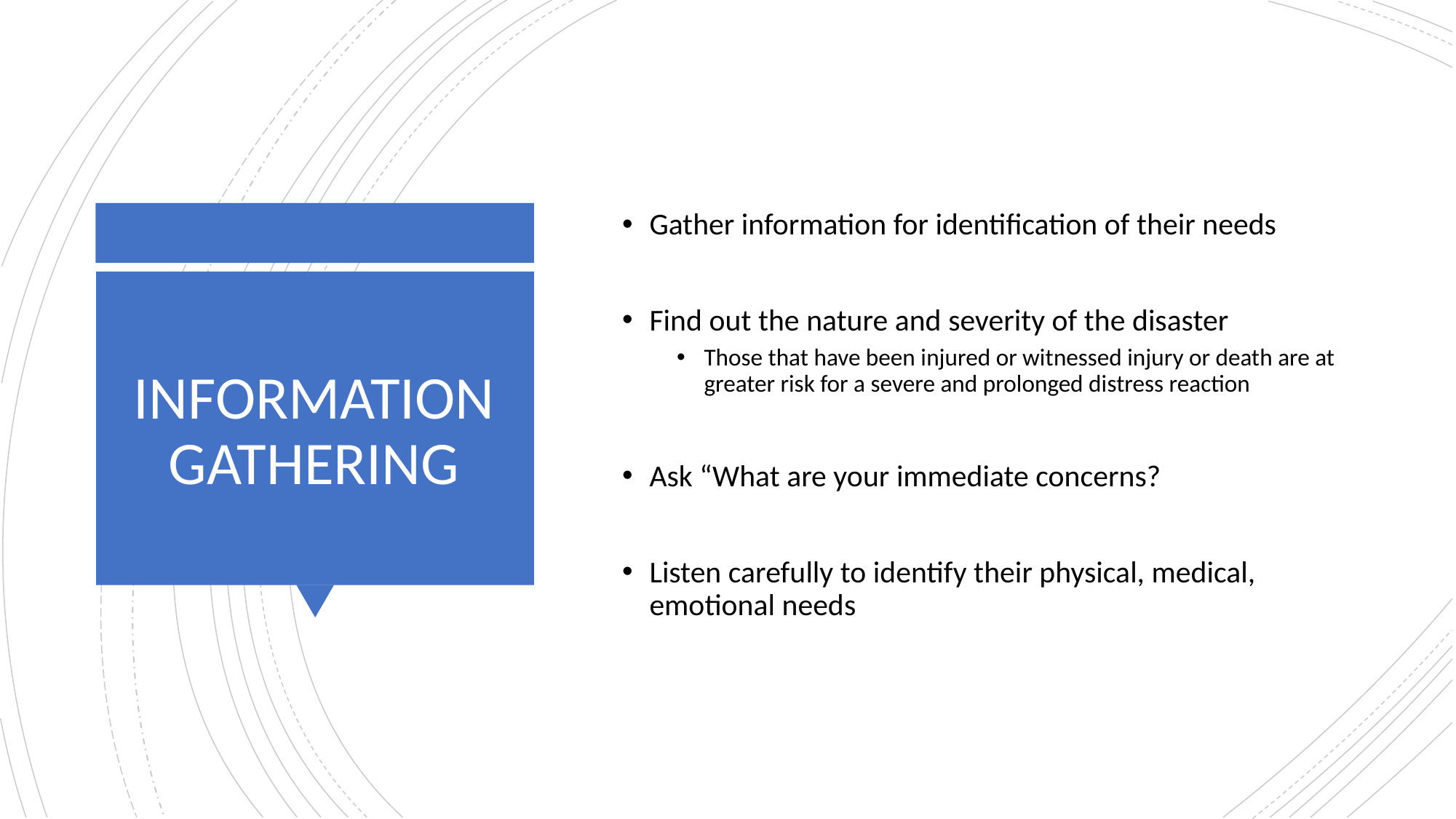

Gather information for identification of their needs

Find out the nature and severity of the disaster
Those that have been injured or witnessed injury or death are at greater risk for a severe and prolonged distress reaction

Ask “What are your immediate concerns?

Listen carefully to identify their physical, medical, emotional needs

# INFORMATION GATHERING